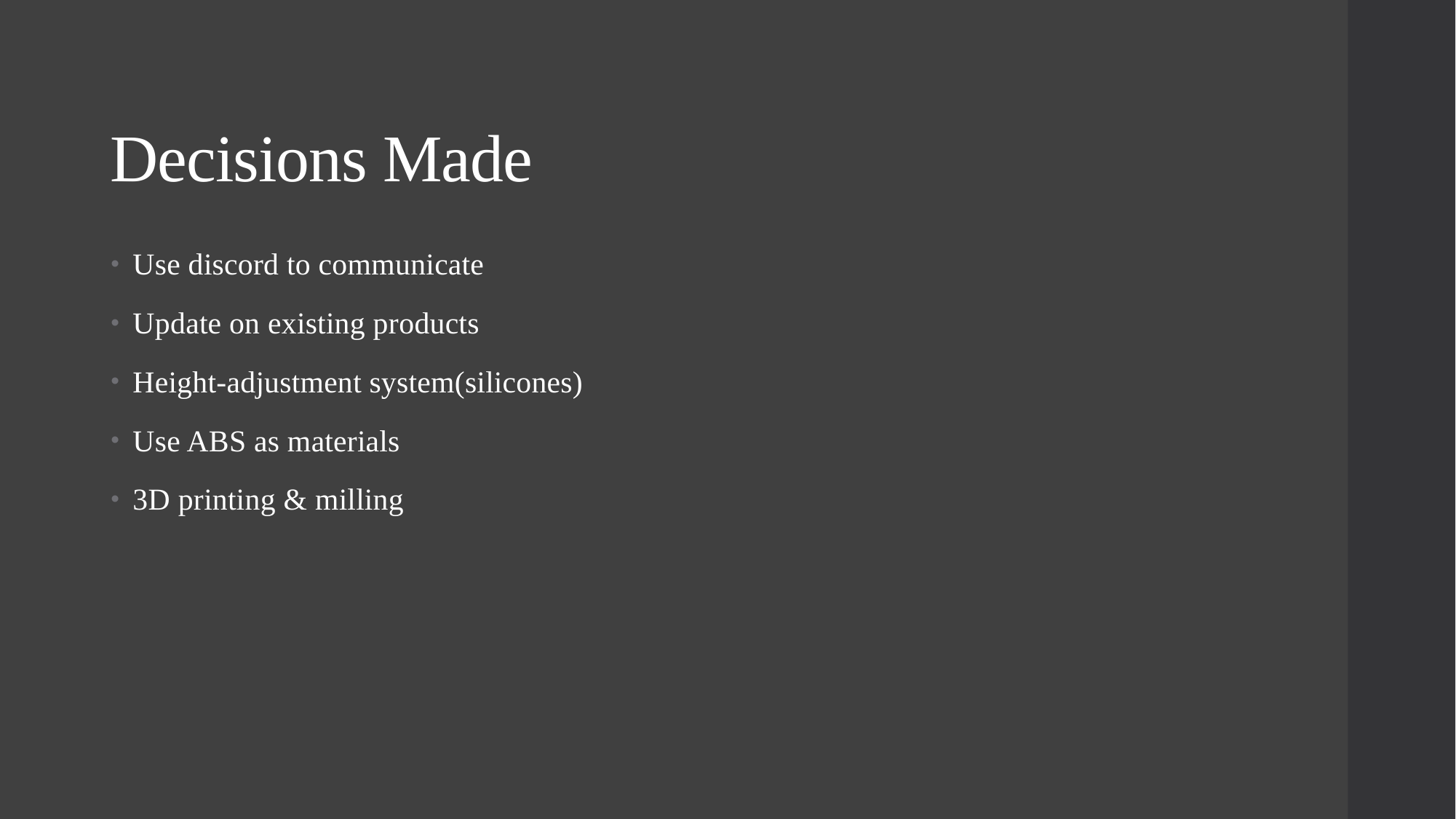

# Decisions Made
Use discord to communicate
Update on existing products
Height-adjustment system(silicones)
Use ABS as materials
3D printing & milling